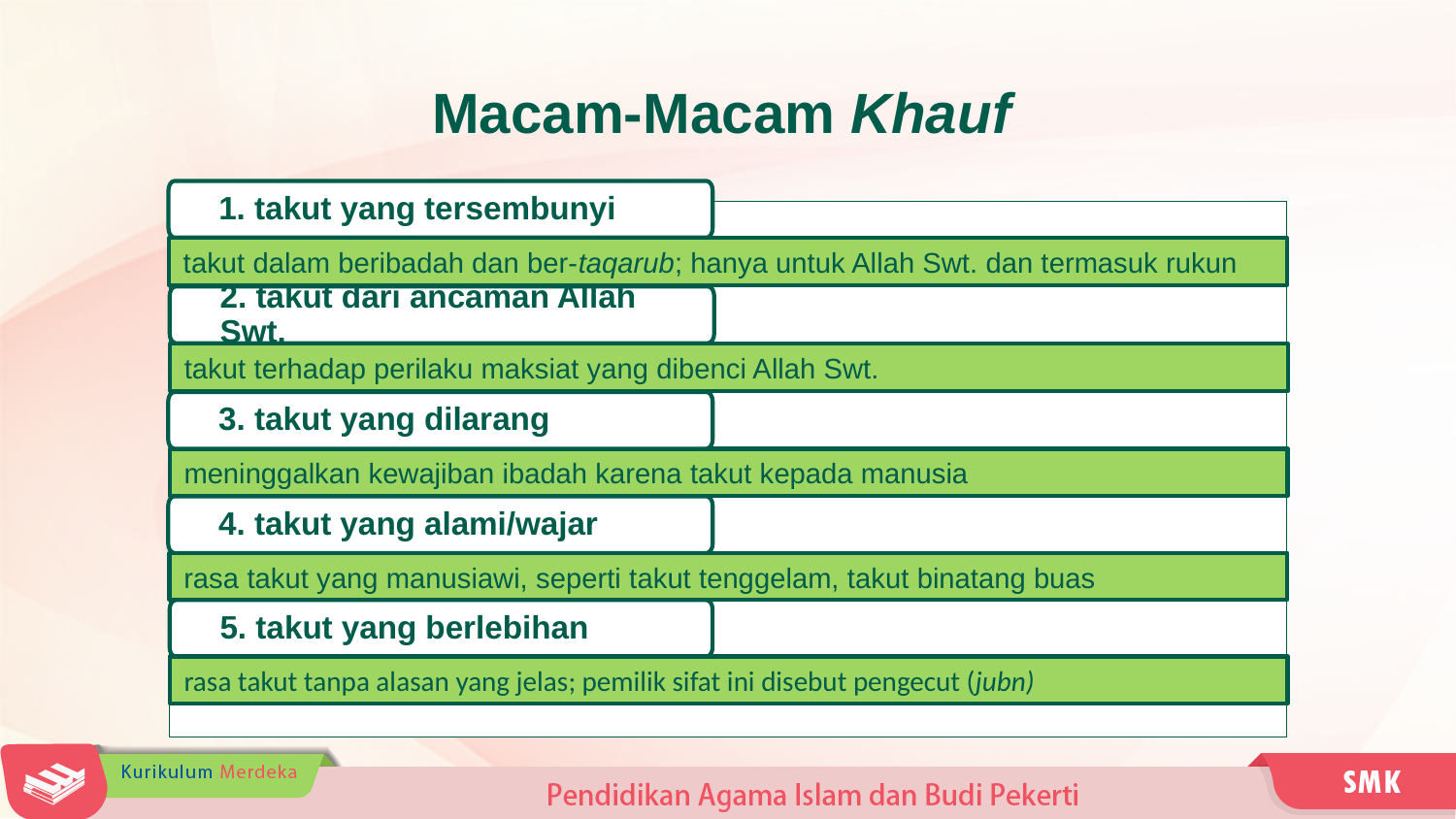

Macam-Macam Khauf
1. takut yang tersembunyi

takut dalam beribadah dan ber-taqarub; hanya untuk Allah Swt. dan termasuk rukun ibadah
2. takut dari ancaman Allah Swt.
takut terhadap perilaku maksiat yang dibenci Allah Swt.
3. takut yang dilarang
meninggalkan kewajiban ibadah karena takut kepada manusia
4. takut yang alami/wajar
rasa takut yang manusiawi, seperti takut tenggelam, takut binatang buas

5. takut yang berlebihan
rasa takut tanpa alasan yang jelas; pemilik sifat ini disebut pengecut (jubn)